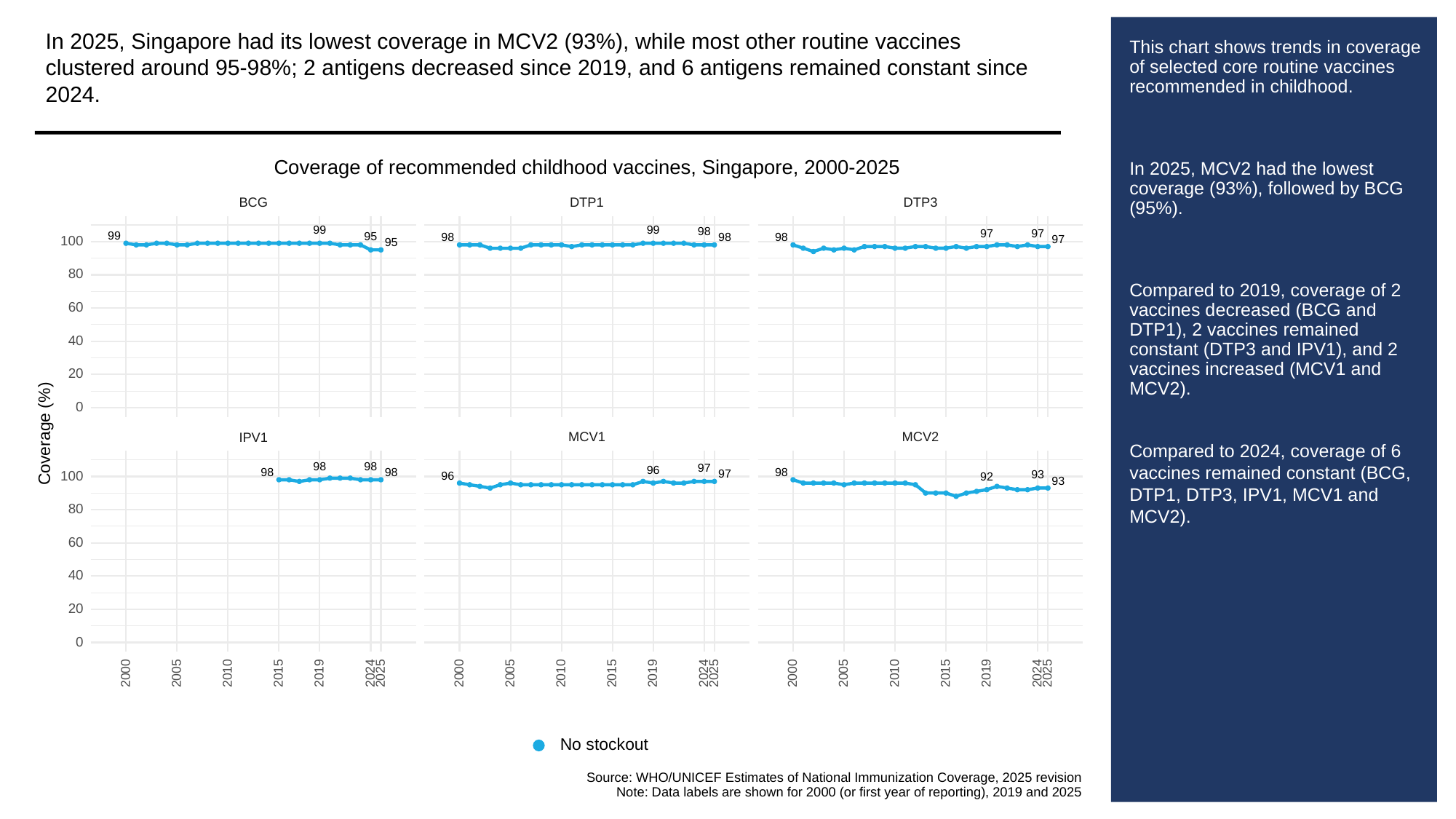

In 2025, Singapore had its lowest coverage in MCV2 (93%), while most other routine vaccines clustered around 95-98%; 2 antigens decreased since 2019, and 6 antigens remained constant since 2024.
# This chart shows trends in coverage of selected core routine vaccines recommended in childhood.

In 2025, MCV2 had the lowest coverage (93%), followed by BCG (95%).

Compared to 2019, coverage of 2 vaccines decreased (BCG and DTP1), 2 vaccines remained constant (DTP3 and IPV1), and 2 vaccines increased (MCV1 and MCV2).

Compared to 2024, coverage of 6 vaccines remained constant (BCG, DTP1, DTP3, IPV1, MCV1 and MCV2).

Coverage of recommended childhood vaccines, Singapore, 2000-2025
BCG
DTP3
DTP1

99
99
98
97
97
99
95
98
98
98
97
100
95

80

60

40

20

0

Coverage (%)
MCV1
MCV2
IPV1

98
98
97
96
98
98
98
97
93
100
96
92

93

80

60

40

20

0

2000
2005
2010
2015
2019
2024
2025
2000
2005
2010
2015
2019
2024
2025
2000
2005
2010
2015
2019
2024
2025
No stockout

Source: WHO/UNICEF Estimates of National Immunization Coverage, 2025 revision
Note: Data labels are shown for 2000 (or first year of reporting), 2019 and 2025